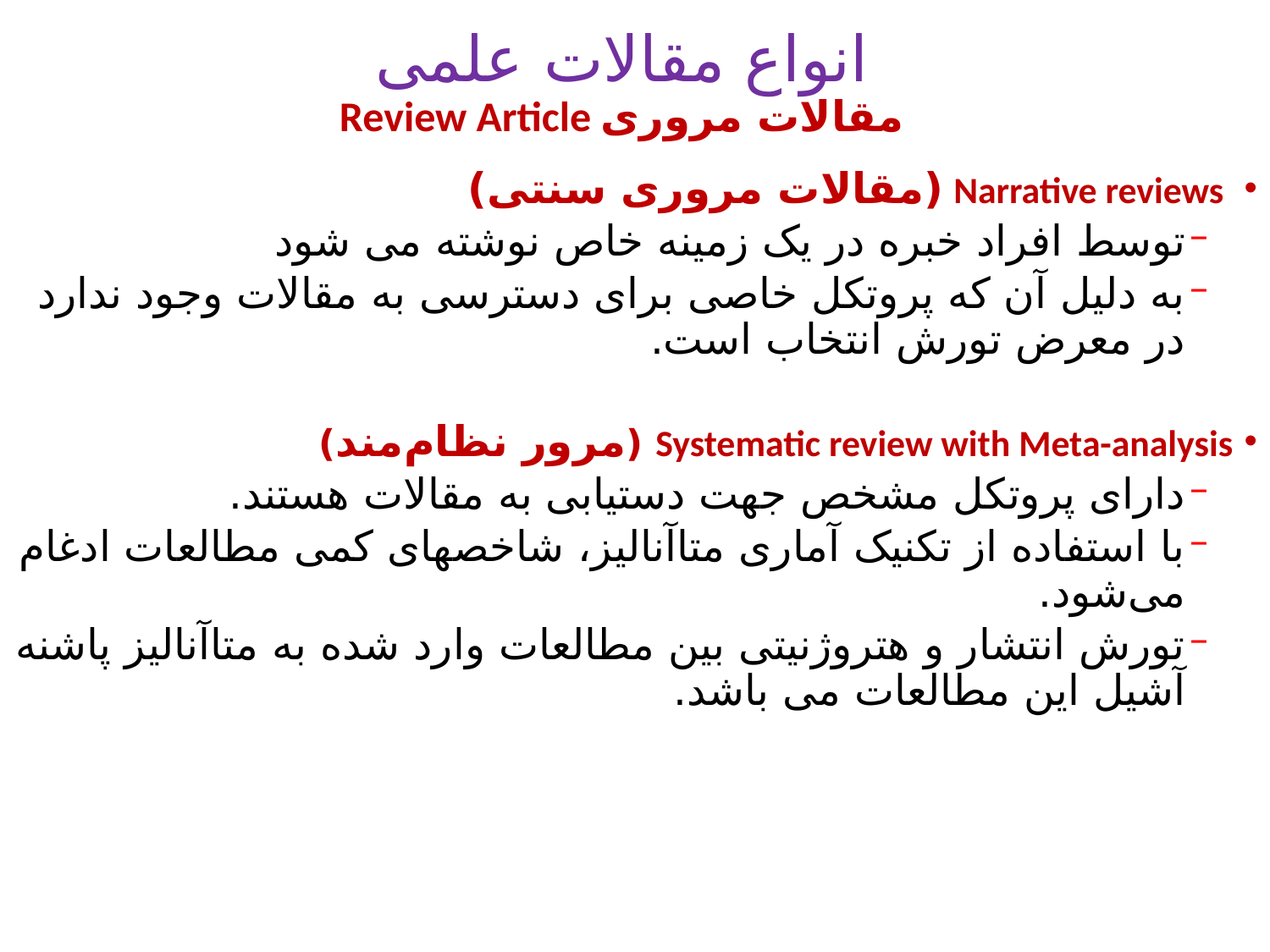

# انواع مقالات علمی Review Article مقالات مروری
 Narrative reviews (مقالات مروری سنتی)
توسط افراد خبره در یک زمینه خاص نوشته می شود
به دلیل آن که پروتکل خاصی برای دسترسی به مقالات وجود ندارد در معرض تورش انتخاب است.

Systematic review with Meta-analysis (مرور نظام‌مند)
دارای پروتکل مشخص جهت دستیابی به مقالات هستند.
با استفاده از تکنیک آماری متاآنالیز، شاخصهای کمی مطالعات ادغام می‌شود.
تورش انتشار و هتروژنیتی بین مطالعات وارد شده به متاآنالیز پاشنه آشیل این مطالعات می باشد.

15 November 2021
6